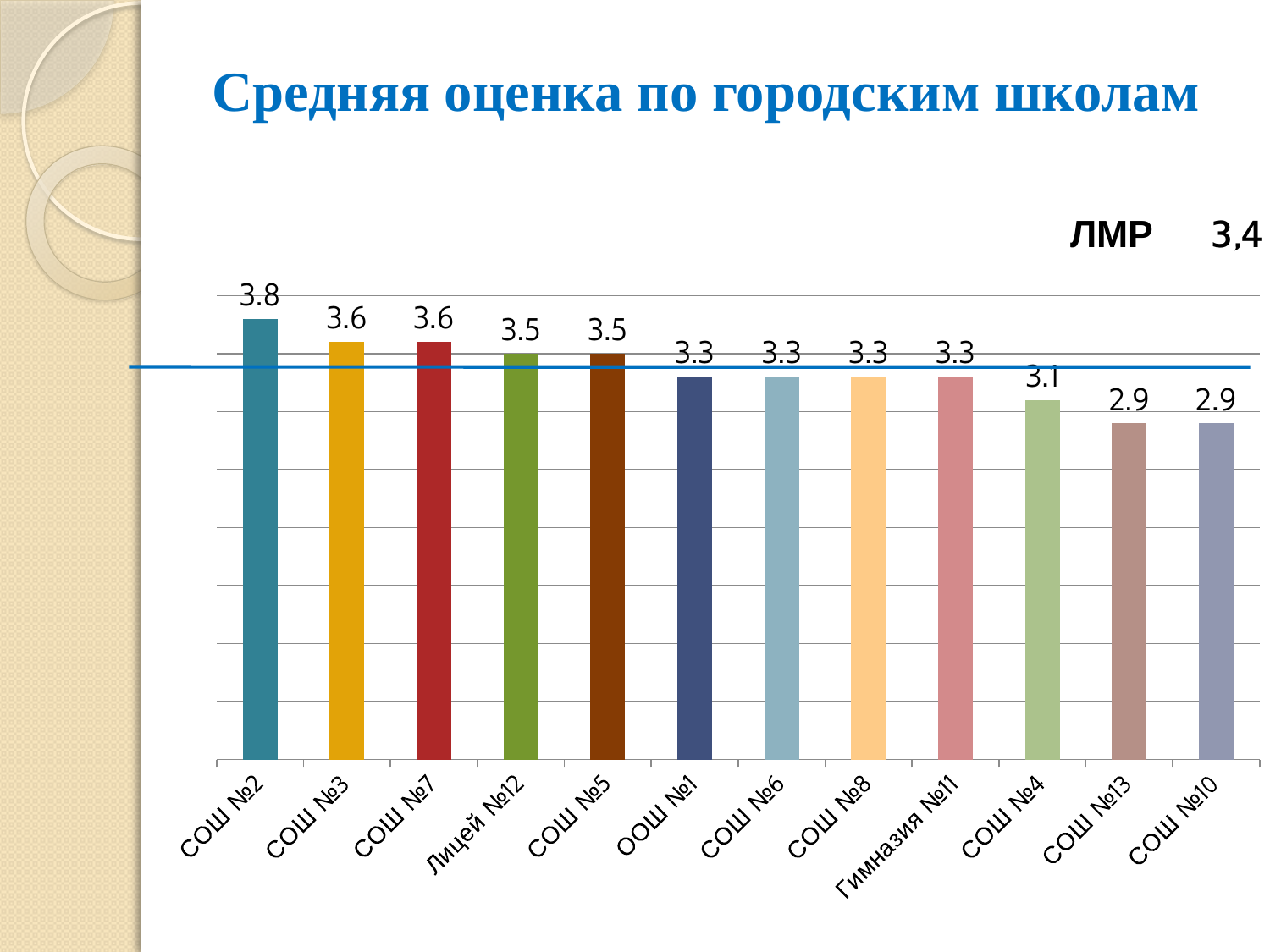

# Средняя оценка по городским школам

### Chart: ЛМР     3,4

| Category |  |
|---|---|
| СОШ №2 | 3.8 |
| СОШ №3 | 3.6 |
| СОШ №7 | 3.6 |
| Лицей №12 | 3.5 |
| СОШ №5 | 3.5 |
| ООШ №1 | 3.3 |
| СОШ №6 | 3.3 |
| СОШ №8 | 3.3 |
| Гимназия №11 | 3.3 |
| СОШ №4 | 3.1 |
| СОШ №13 | 2.9 |
| СОШ №10 | 2.9 |
ЛМР – 4,0